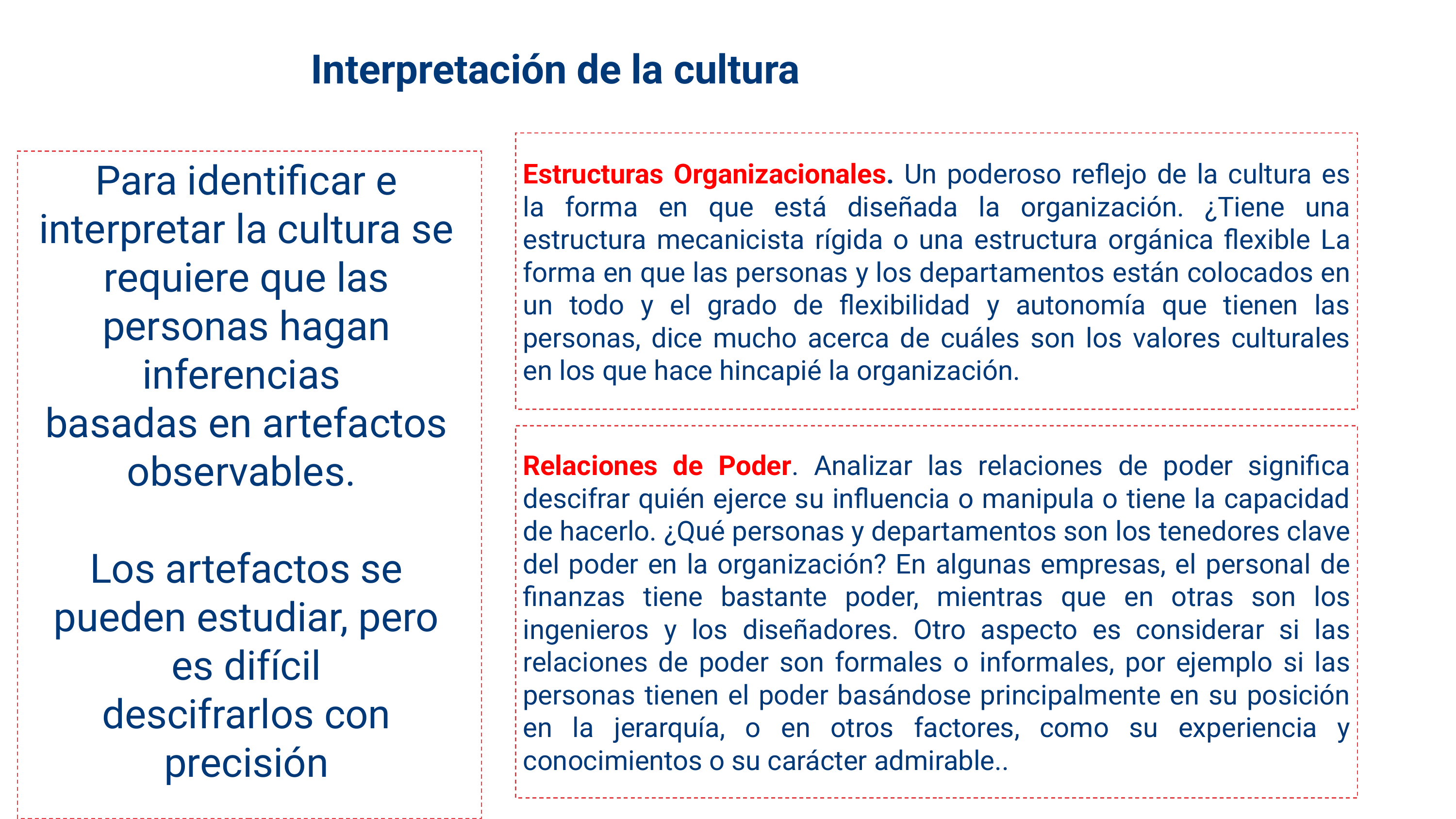

# Interpretación de la cultura
Estructuras Organizacionales. Un poderoso reflejo de la cultura es la forma en que está diseñada la organización. ¿Tiene una estructura mecanicista rígida o una estructura orgánica flexible La forma en que las personas y los departamentos están colocados en un todo y el grado de flexibilidad y autonomía que tienen las personas, dice mucho acerca de cuáles son los valores culturales en los que hace hincapié la organización.
Para identificar e interpretar la cultura se requiere que las personas hagan inferencias
basadas en artefactos observables.

Los artefactos se pueden estudiar, pero es difícil
descifrarlos con precisión

Relaciones de Poder. Analizar las relaciones de poder significa descifrar quién ejerce su influencia o manipula o tiene la capacidad de hacerlo. ¿Qué personas y departamentos son los tenedores clave del poder en la organización? En algunas empresas, el personal de finanzas tiene bastante poder, mientras que en otras son los ingenieros y los diseñadores. Otro aspecto es considerar si las relaciones de poder son formales o informales, por ejemplo si las personas tienen el poder basándose principalmente en su posición en la jerarquía, o en otros factores, como su experiencia y conocimientos o su carácter admirable..